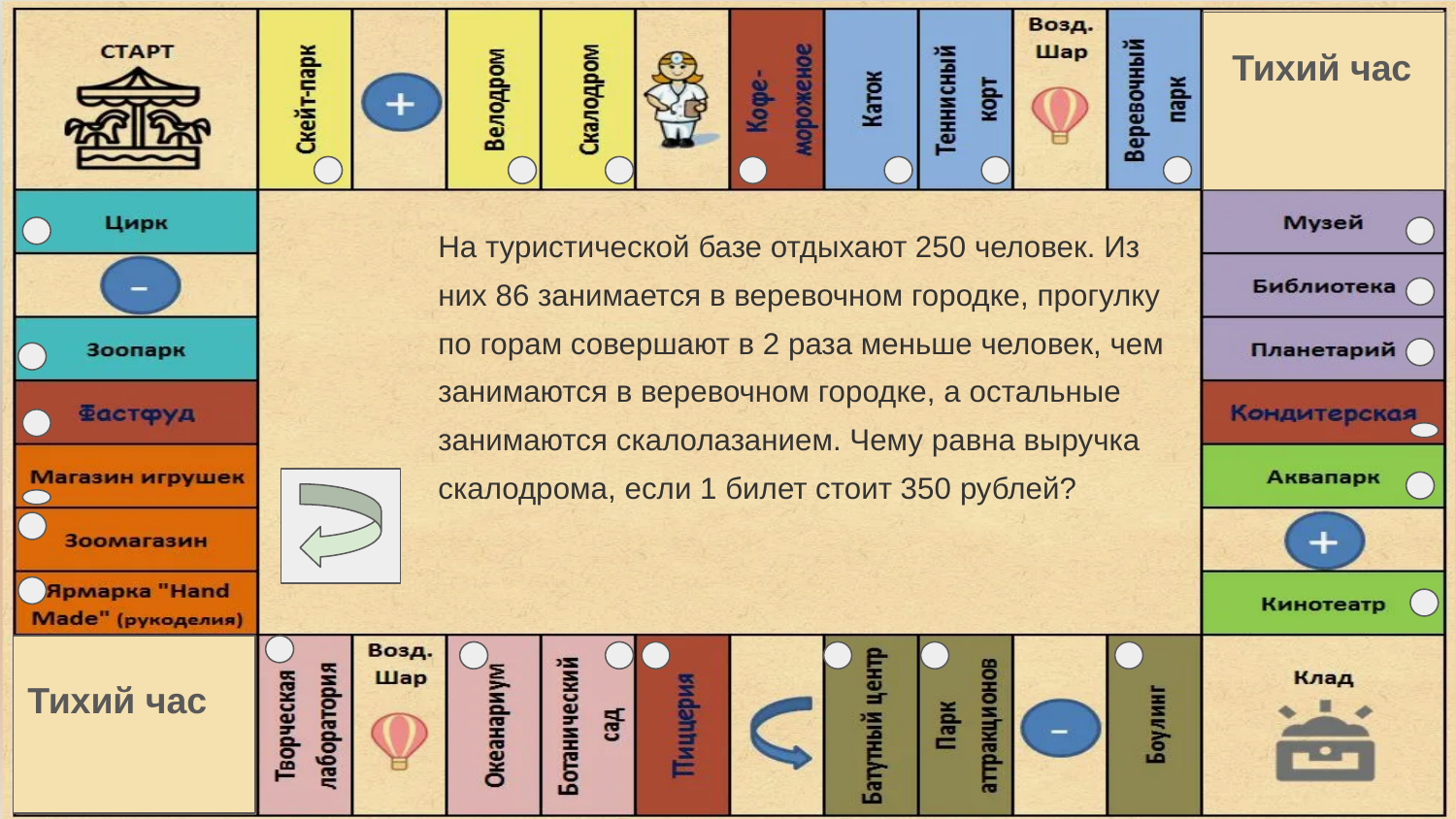

Тихий час

На туристической базе отдыхают 250 человек. Из них 86 занимается в веревочном городке, прогулку по горам совершают в 2 раза меньше человек, чем занимаются в веревочном городке, а остальные занимаются скалолазанием. Чему равна выручка скалодрома, если 1 билет стоит 350 рублей?​

Тихий час